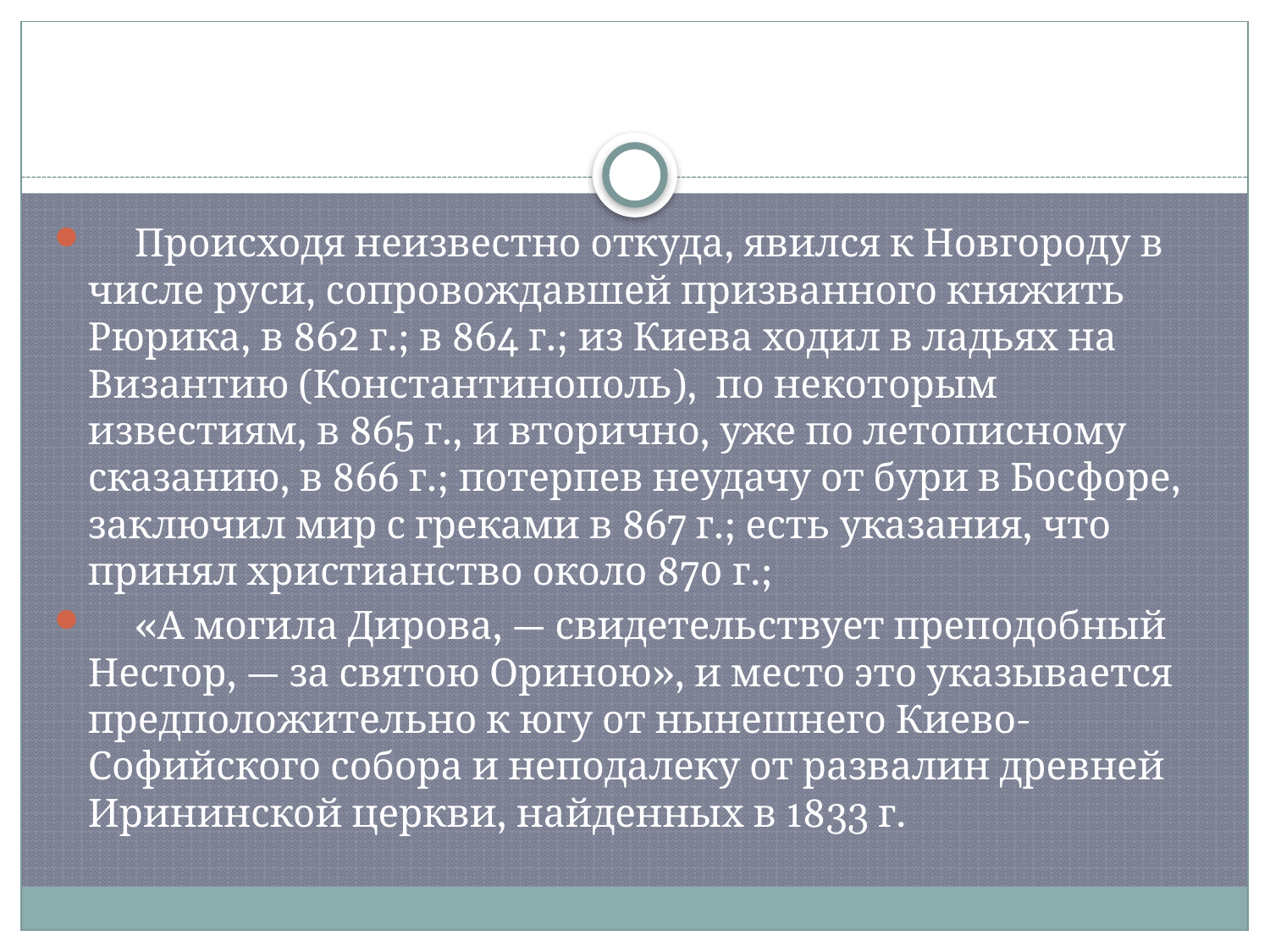

#
     Происходя неизвестно откуда, явился к Новгороду в числе руси, сопровождавшей призванного княжить Рюрика, в 862 г.; в 864 г.; из Киева ходил в ладьях на Византию (Константинополь),  по некоторым известиям, в 865 г., и вторично, уже по летописному сказанию, в 866 г.; потерпев неудачу от бури в Босфоре, заключил мир с греками в 867 г.; есть указания, что принял христианство около 870 г.;
     «А могила Дирова, — свидетельствует преподобный Нестор, — за святою Ориною», и место это указывается предположительно к югу от нынешнего Киево-Софийского собора и неподалеку от развалин древней Ирининской церкви, найденных в 1833 г.